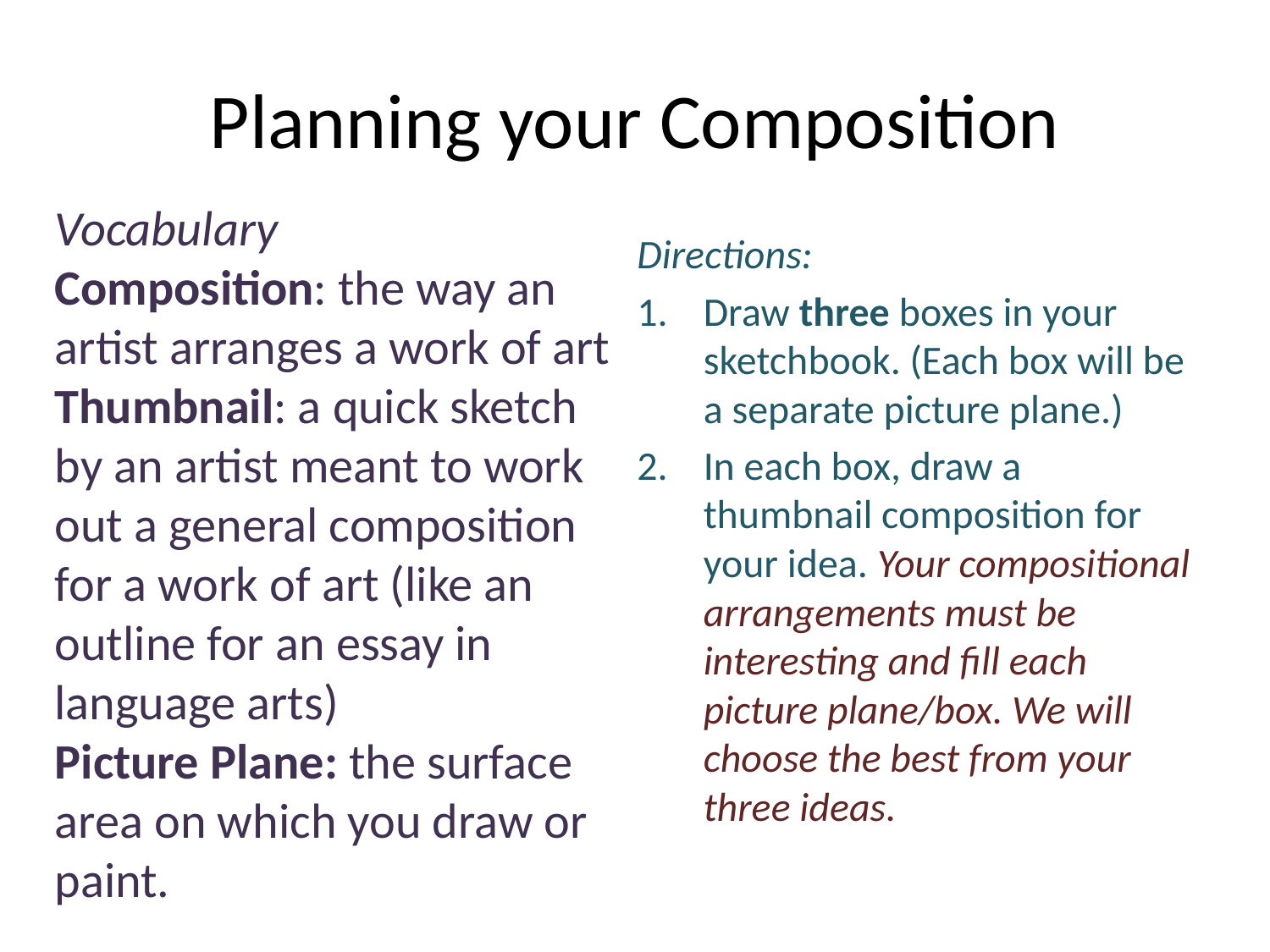

# Planning your Composition
Vocabulary
Composition: the way an artist arranges a work of art
Thumbnail: a quick sketch by an artist meant to work out a general composition for a work of art (like an outline for an essay in language arts)
Picture Plane: the surface area on which you draw or paint.
Directions:
Draw three boxes in your sketchbook. (Each box will be a separate picture plane.)
In each box, draw a thumbnail composition for your idea. Your compositional arrangements must be interesting and fill each picture plane/box. We will choose the best from your three ideas.